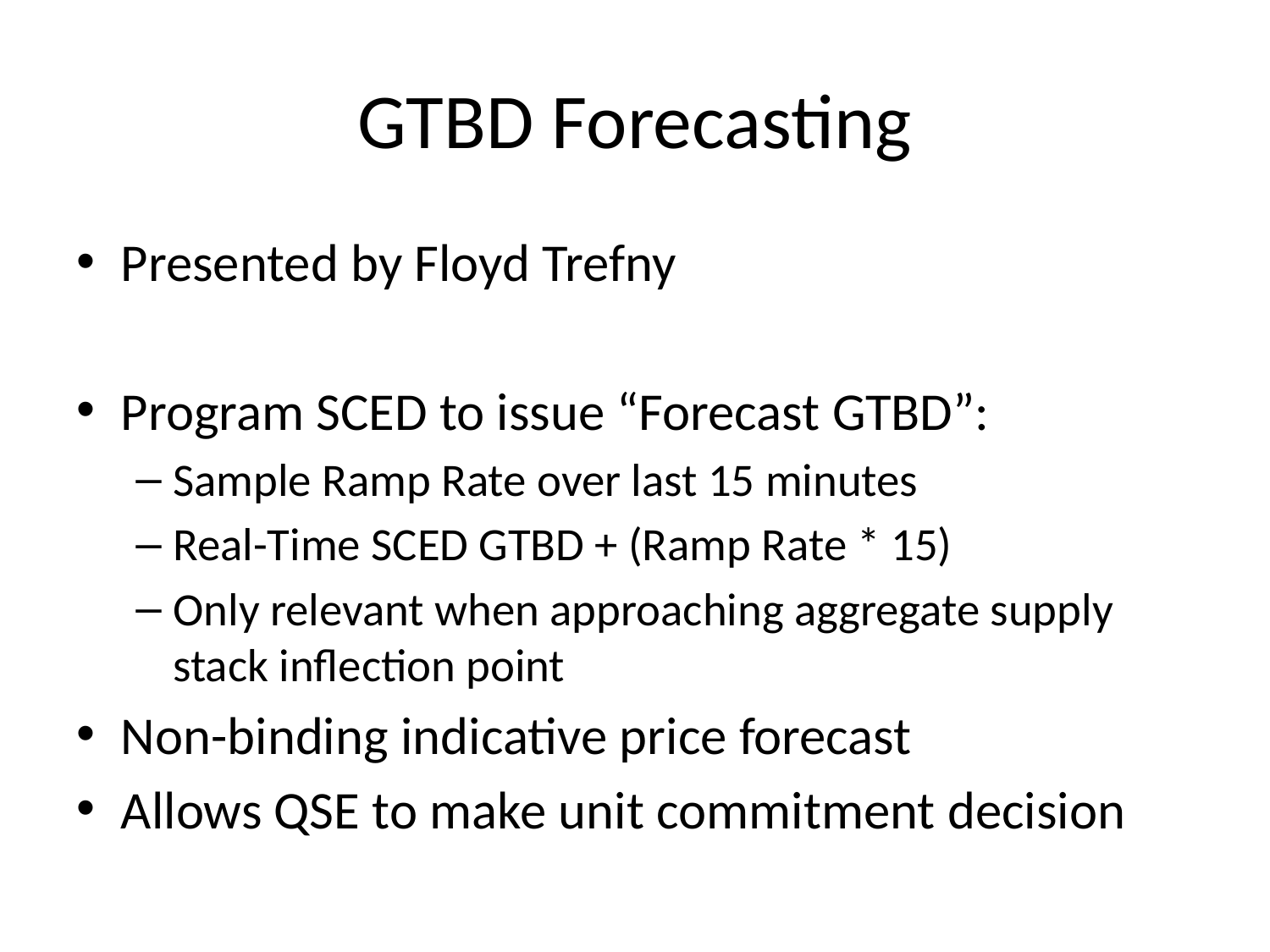

# GTBD Forecasting
Presented by Floyd Trefny

Program SCED to issue “Forecast GTBD”:
Sample Ramp Rate over last 15 minutes
Real-Time SCED GTBD + (Ramp Rate * 15)
Only relevant when approaching aggregate supply stack inflection point
Non-binding indicative price forecast
Allows QSE to make unit commitment decision